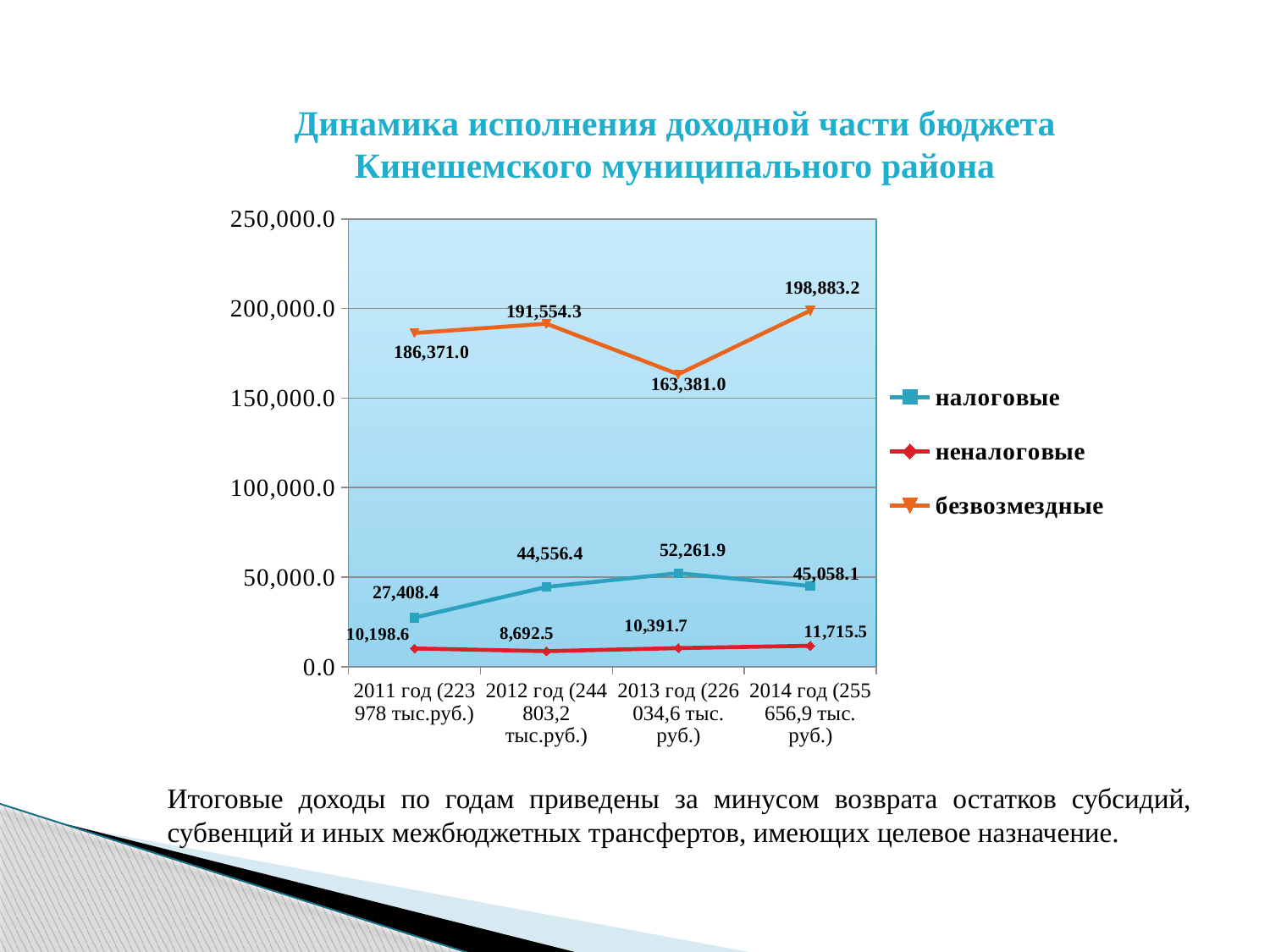

Динамика исполнения доходной части бюджета Кинешемского муниципального района

### Chart

| Category | налоговые | неналоговые | безвозмездные |
|---|---|---|---|
| 2011 год (223 978 тыс.руб.) | 27408.4 | 10198.6 | 186371.0 |
| 2012 год (244 803,2 тыс.руб.) | 44556.4 | 8692.5 | 191554.3 |
| 2013 год (226 034,6 тыс. руб.) | 52261.9 | 10391.700000000004 | 163381.0 |
| 2014 год (255 656,9 тыс. руб.) | 45058.1 | 11715.5 | 198883.2 |
Итоговые доходы по годам приведены за минусом возврата остатков субсидий, субвенций и иных межбюджетных трансфертов, имеющих целевое назначение.